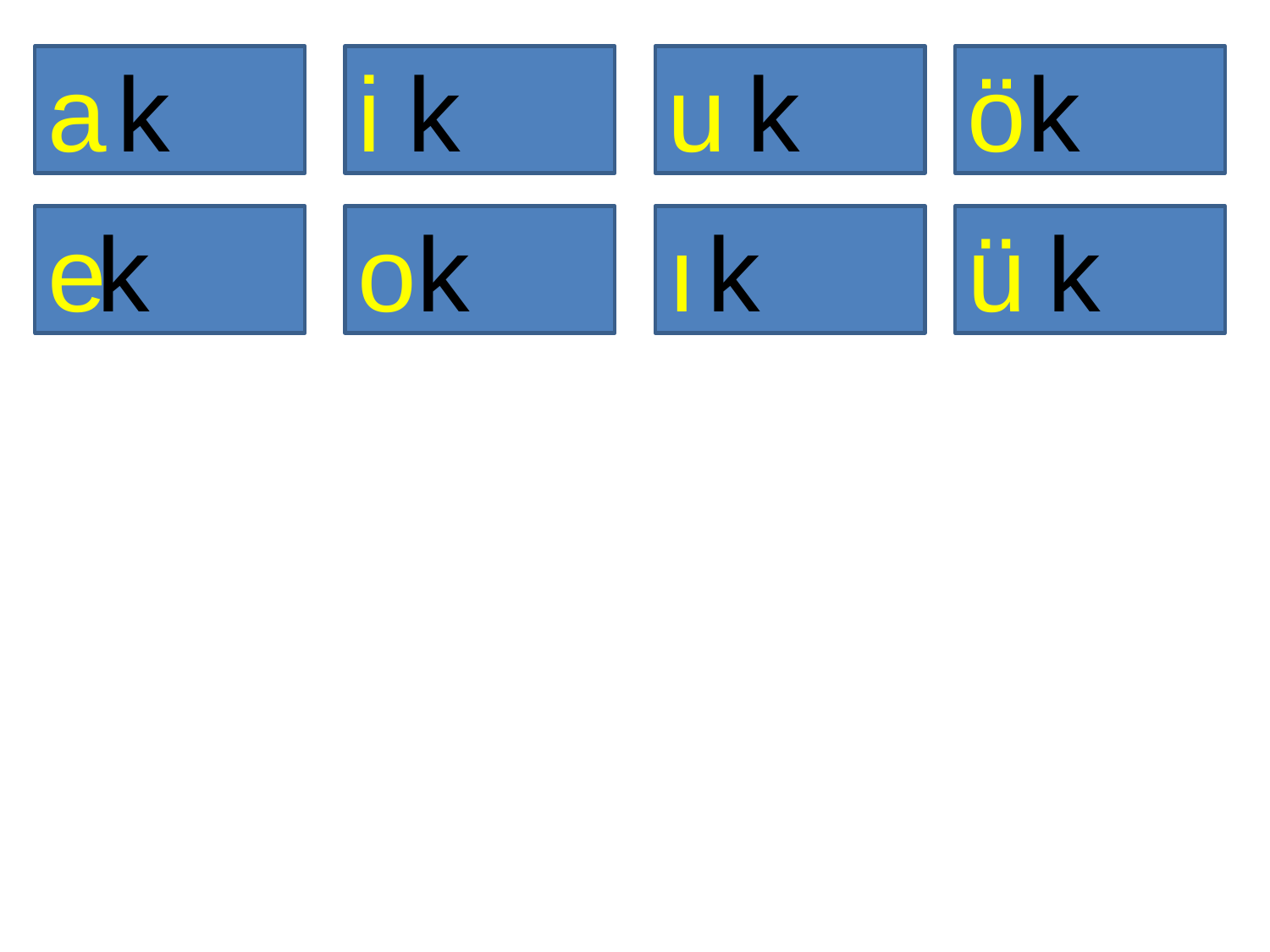

a
k
i
k
u
k
ö
k
e
k
o
k
ı
k
ü
k